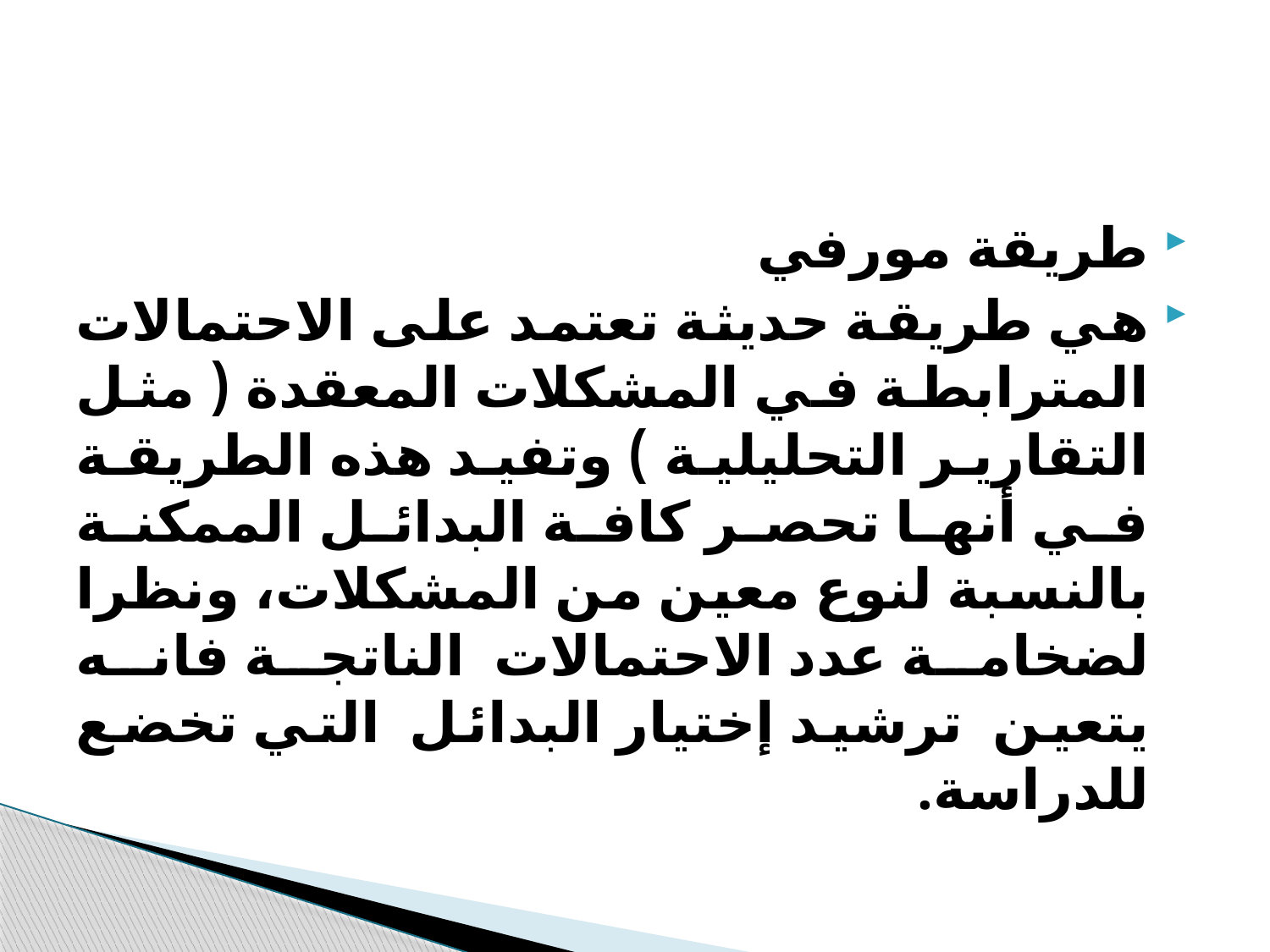

#
طريقة مورفي
هي طريقة حديثة تعتمد على الاحتمالات المترابطة في المشكلات المعقدة ( مثل التقارير التحليلية ) وتفيد هذه الطريقة في أنها تحصر كافة البدائل الممكنة بالنسبة لنوع معين من المشكلات، ونظرا لضخامة عدد الاحتمالات  الناتجة فانه يتعين  ترشيد إختيار البدائل  التي تخضع للدراسة.